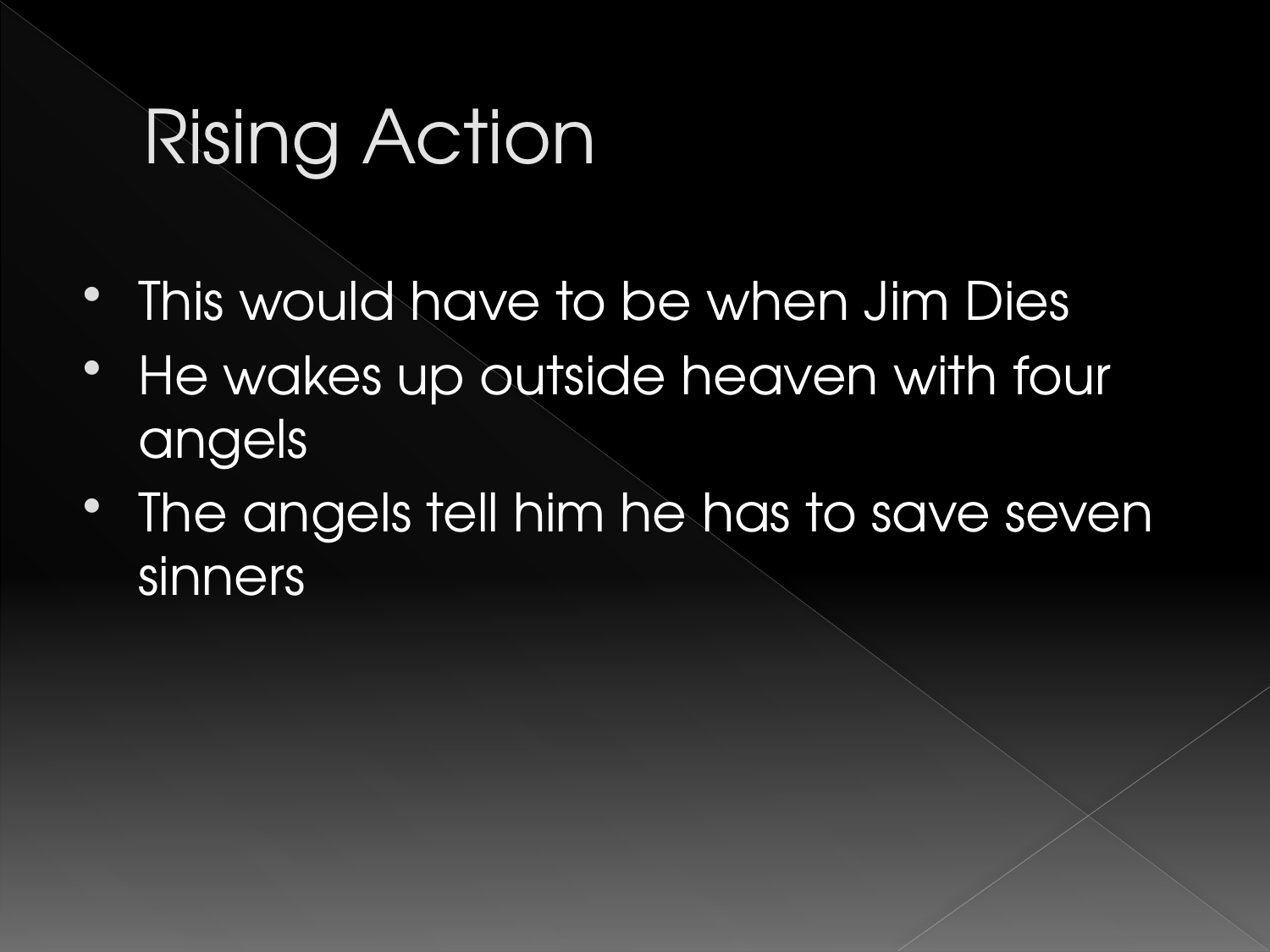

# Rising Action
This would have to be when Jim Dies
He wakes up outside heaven with four angels
The angels tell him he has to save seven sinners